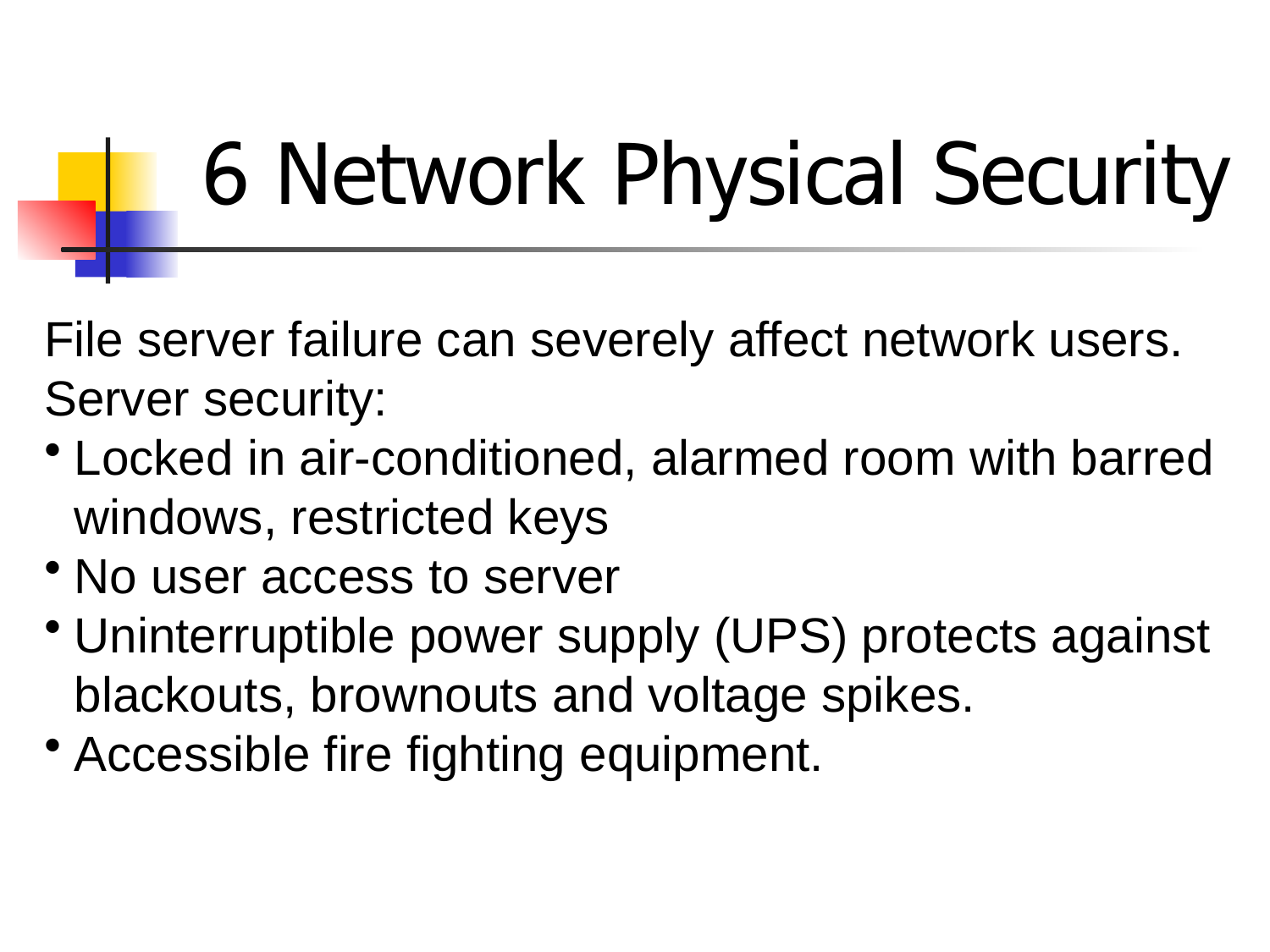

6 Network Physical Security

File server failure can severely affect network users.
Server security:
Locked in air-conditioned, alarmed room with barred windows, restricted keys
No user access to server
Uninterruptible power supply (UPS) protects against blackouts, brownouts and voltage spikes.
Accessible fire fighting equipment.